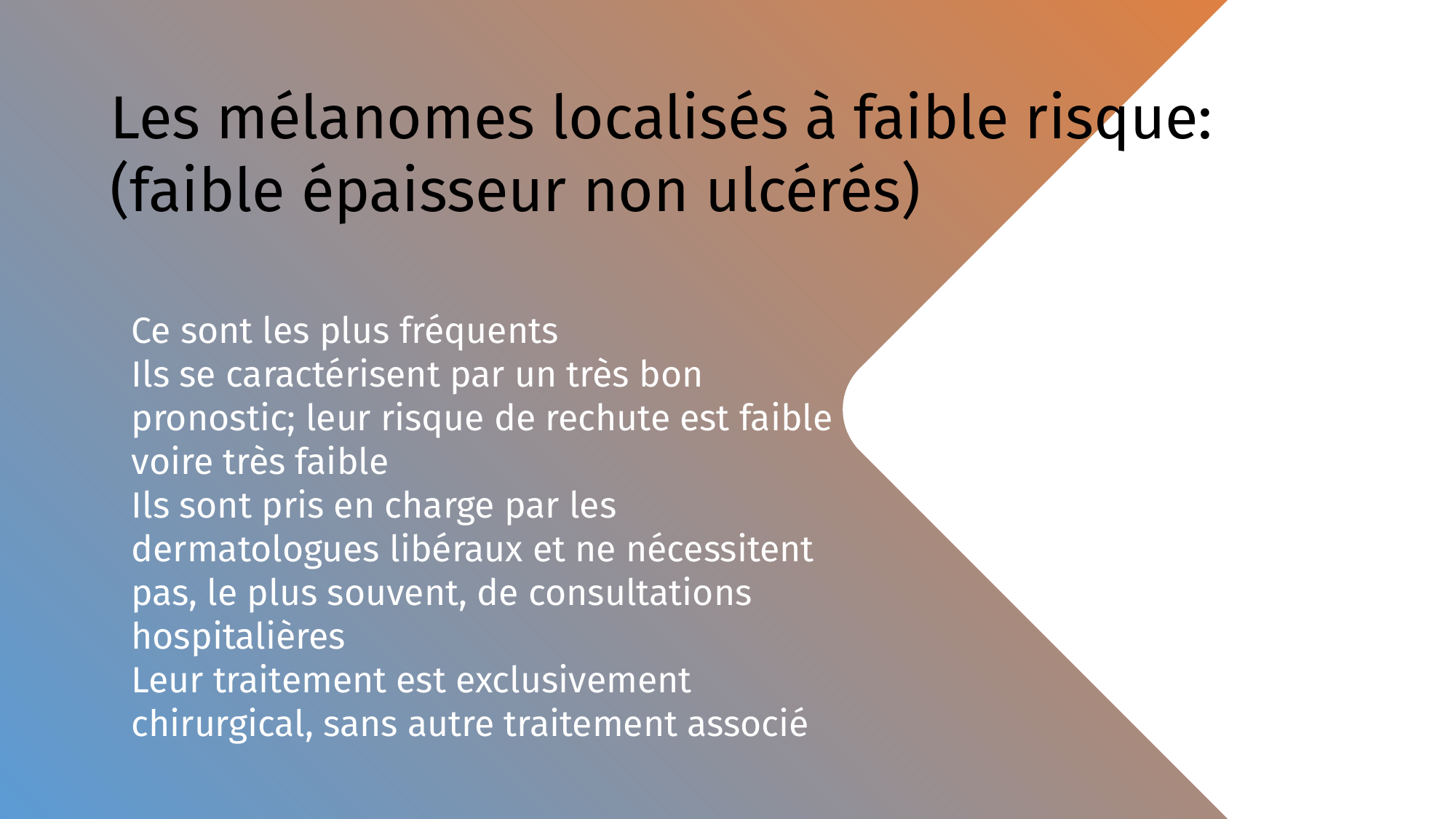

Les mélanomes localisés à faible risque:
(faible épaisseur non ulcérés)

Ce sont les plus fréquents
Ils se caractérisent par un très bon pronostic; leur risque de rechute est faible voire très faible
Ils sont pris en charge par les dermatologues libéraux et ne nécessitent pas, le plus souvent, de consultations hospitalières
Leur traitement est exclusivement chirurgical, sans autre traitement associé